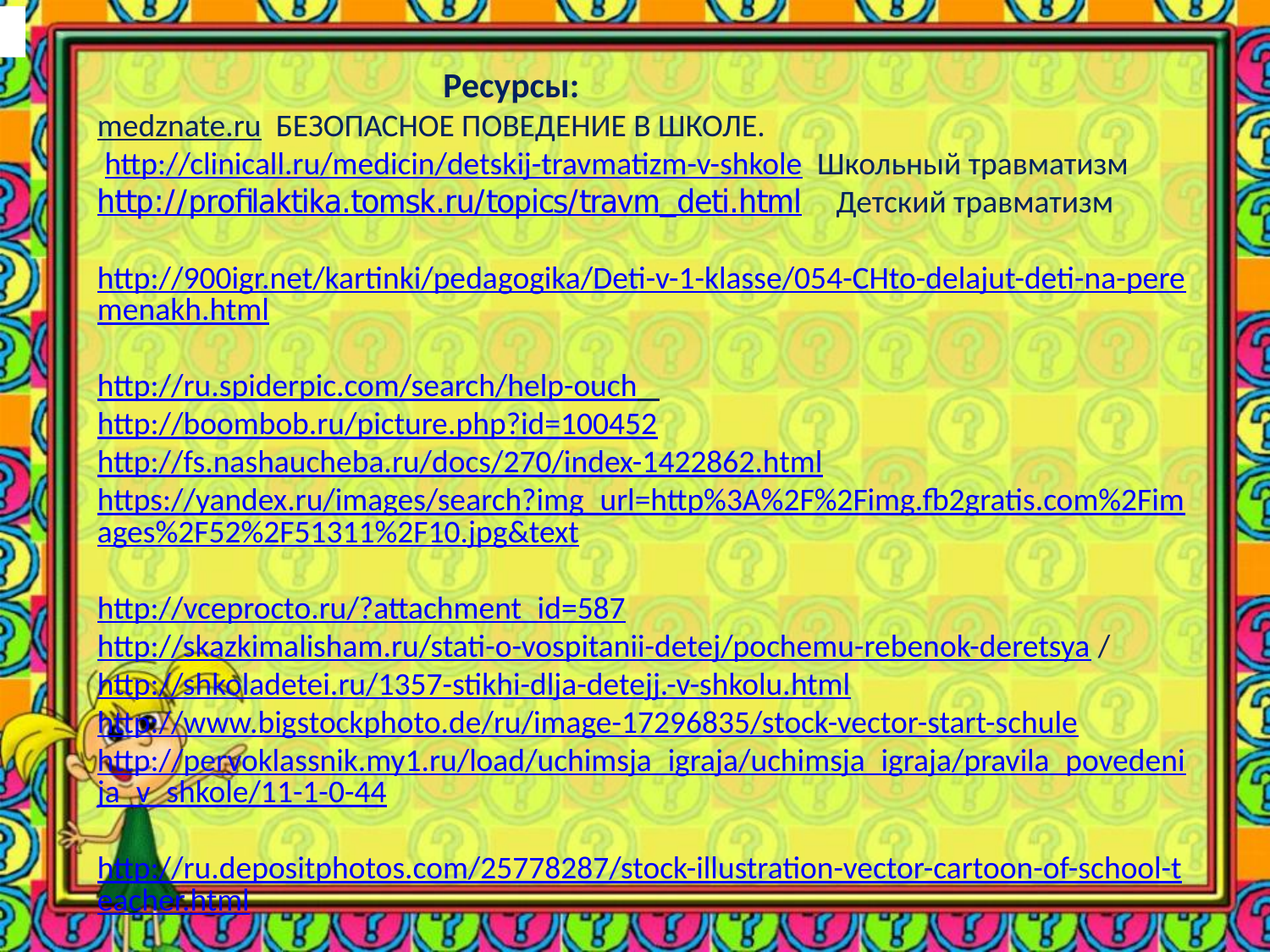

Ресурсы:
medznate.ru  БЕЗОПАСНОЕ ПОВЕДЕНИЕ В ШКОЛЕ.
 http://clinicall.ru/medicin/detskij-travmatizm-v-shkole  Школьный травматизм
http://profilaktika.tomsk.ru/topics/travm_deti.html    Детский травматизм
 http://900igr.net/kartinki/pedagogika/Deti-v-1-klasse/054-CHto-delajut-deti-na-peremenakh.html
http://ru.spiderpic.com/search/help-ouch
http://boombob.ru/picture.php?id=100452
http://fs.nashaucheba.ru/docs/270/index-1422862.html
https://yandex.ru/images/search?img_url=http%3A%2F%2Fimg.fb2gratis.com%2Fimages%2F52%2F51311%2F10.jpg&text
http://vceprocto.ru/?attachment_id=587
http://skazkimalisham.ru/stati-o-vospitanii-detej/pochemu-rebenok-deretsya /
http://shkoladetei.ru/1357-stikhi-dlja-detejj.-v-shkolu.html
http://www.bigstockphoto.de/ru/image-17296835/stock-vector-start-schule
http://pervoklassnik.my1.ru/load/uchimsja_igraja/uchimsja_igraja/pravila_povedenija_v_shkole/11-1-0-44
http://ru.depositphotos.com/25778287/stock-illustration-vector-cartoon-of-school-teacher.html
http://ru.depositphotos.com/11279539/stock-illustration-boy-crying.html 13
https://fotki.yandex.ru/users/lady-myatto2010/album/212883/